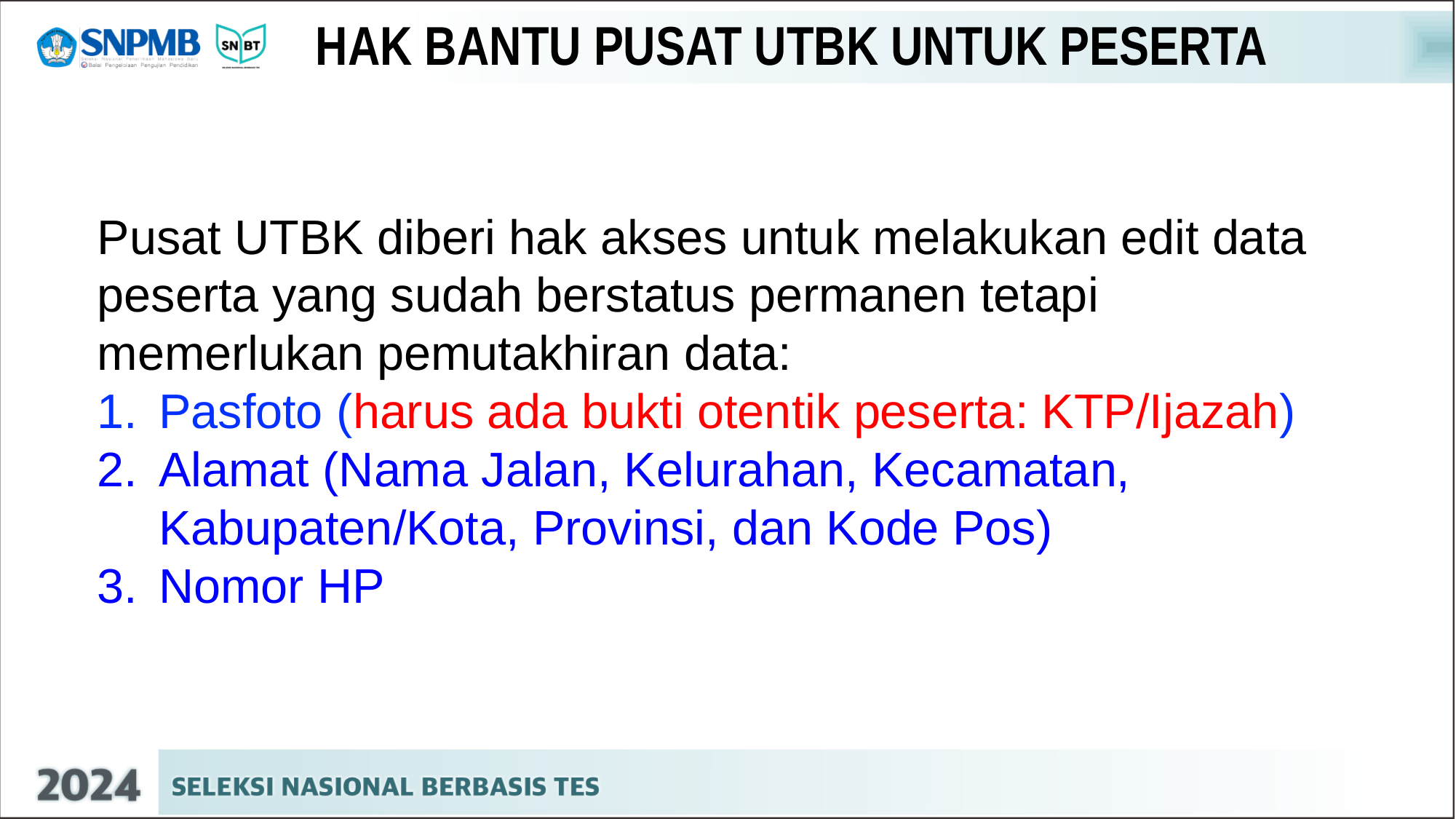

# HAK BANTU PUSAT UTBK UNTUK PESERTA
Pusat UTBK diberi hak akses untuk melakukan edit data peserta yang sudah berstatus permanen tetapi memerlukan pemutakhiran data:
Pasfoto (harus ada bukti otentik peserta: KTP/Ijazah)
Alamat (Nama Jalan, Kelurahan, Kecamatan, Kabupaten/Kota, Provinsi, dan Kode Pos)
Nomor HP